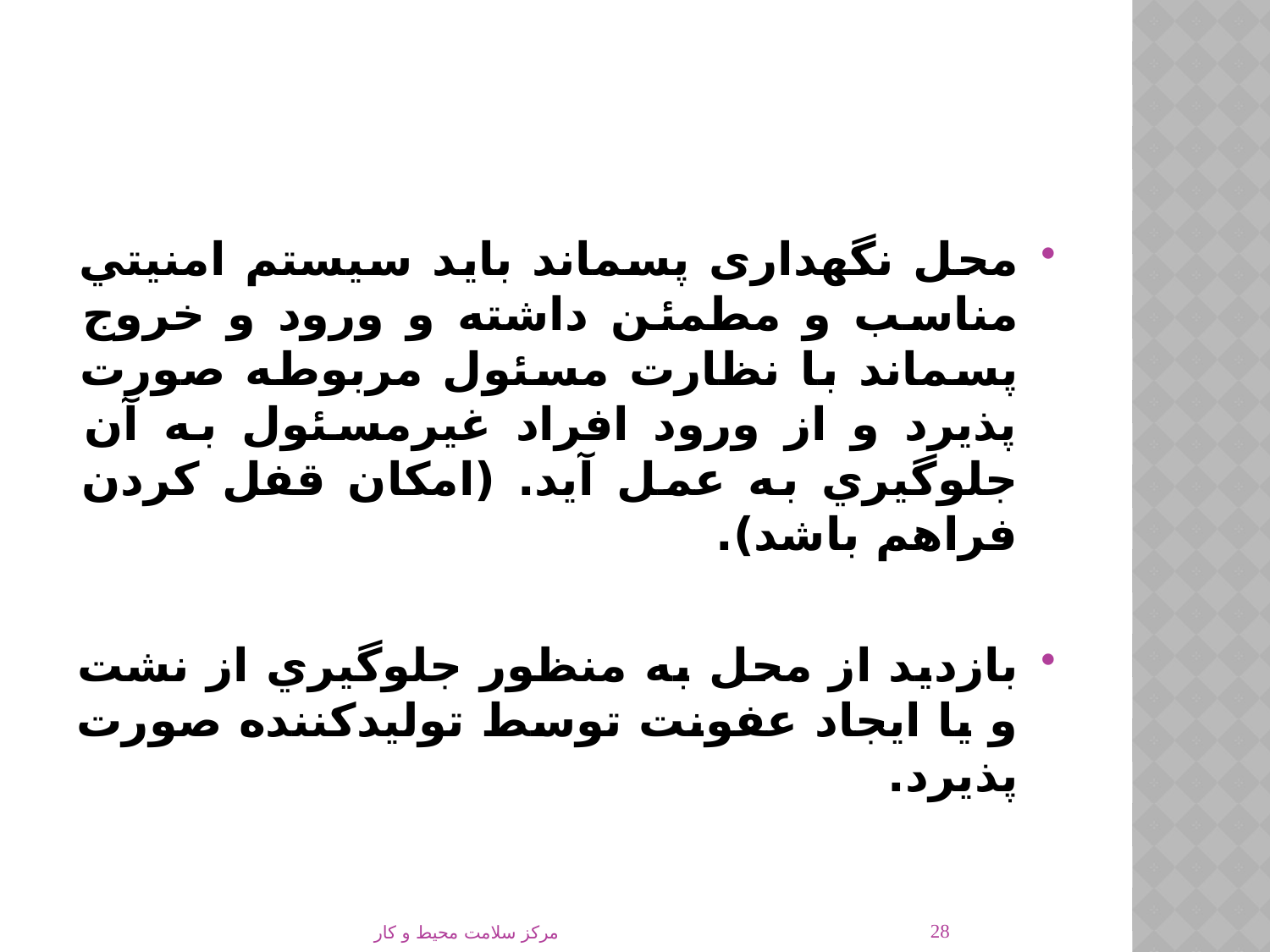

#
محل نگهداری پسماند بايد سیستم امنیتي مناسب و مطمئن داشته و ورود و خروج پسماند با نظارت مسئول مربوطه صورت پذيرد و از ورود افراد غیرمسئول به آن جلوگیري به عمل آيد. (امكان قفل كردن فراھم باشد).

بازديد از محل به منظور جلوگیري از نشت و يا ايجاد عفونت توسط تولیدكننده صورت پذيرد.

28
مركز سلامت محيط و كار